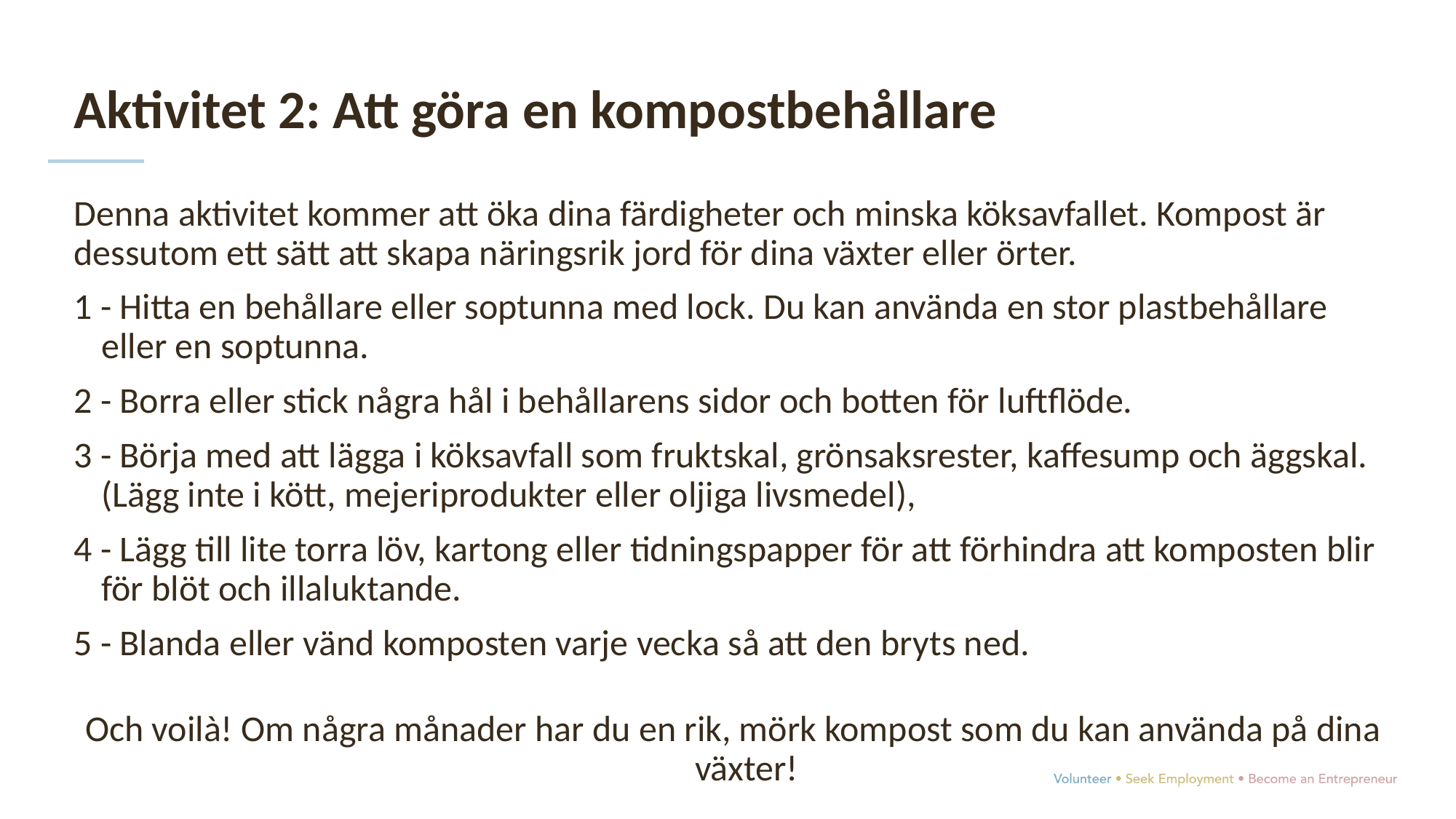

Aktivitet 2: Att göra en kompostbehållare

Denna aktivitet kommer att öka dina färdigheter och minska köksavfallet. Kompost är dessutom ett sätt att skapa näringsrik jord för dina växter eller örter.
1 - Hitta en behållare eller soptunna med lock. Du kan använda en stor plastbehållare eller en soptunna.
2 - Borra eller stick några hål i behållarens sidor och botten för luftflöde.
3 - Börja med att lägga i köksavfall som fruktskal, grönsaksrester, kaffesump och äggskal. (Lägg inte i kött, mejeriprodukter eller oljiga livsmedel),
4 - Lägg till lite torra löv, kartong eller tidningspapper för att förhindra att komposten blir för blöt och illaluktande.
5 - Blanda eller vänd komposten varje vecka så att den bryts ned.

Och voilà! Om några månader har du en rik, mörk kompost som du kan använda på dina växter!